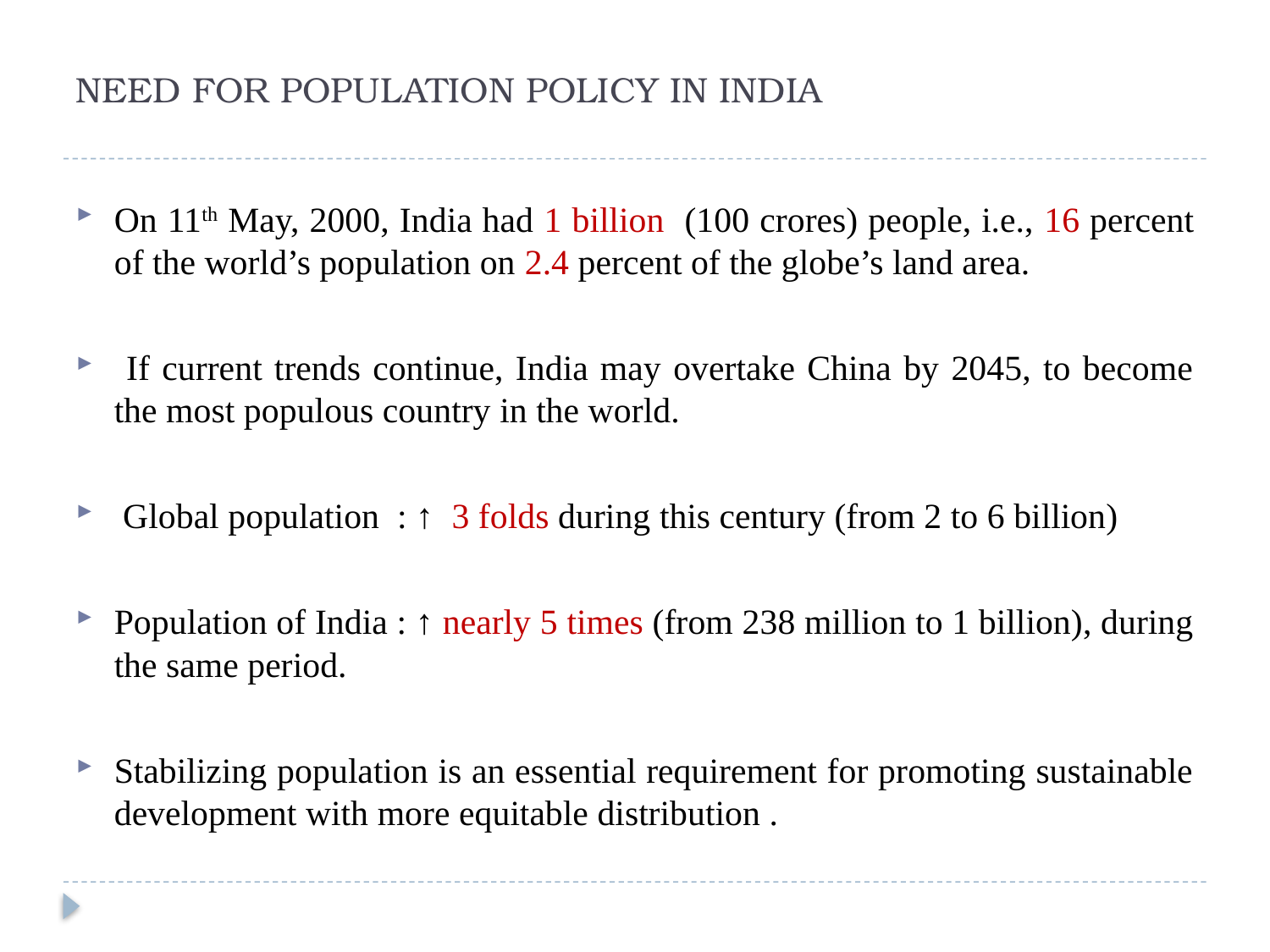

# NEED FOR POPULATION POLICY IN INDIA
On 11th May, 2000, India had 1 billion  (100 crores) people, i.e., 16 percent of the world’s population on 2.4 percent of the globe’s land area.

 If current trends continue, India may overtake China by 2045, to become the most populous country in the world.

 Global population  : ↑  3 folds during this century (from 2 to 6 billion)

Population of India : ↑ nearly 5 times (from 238 million to 1 billion), during the same period.

Stabilizing population is an essential requirement for promoting sustainable development with more equitable distribution .